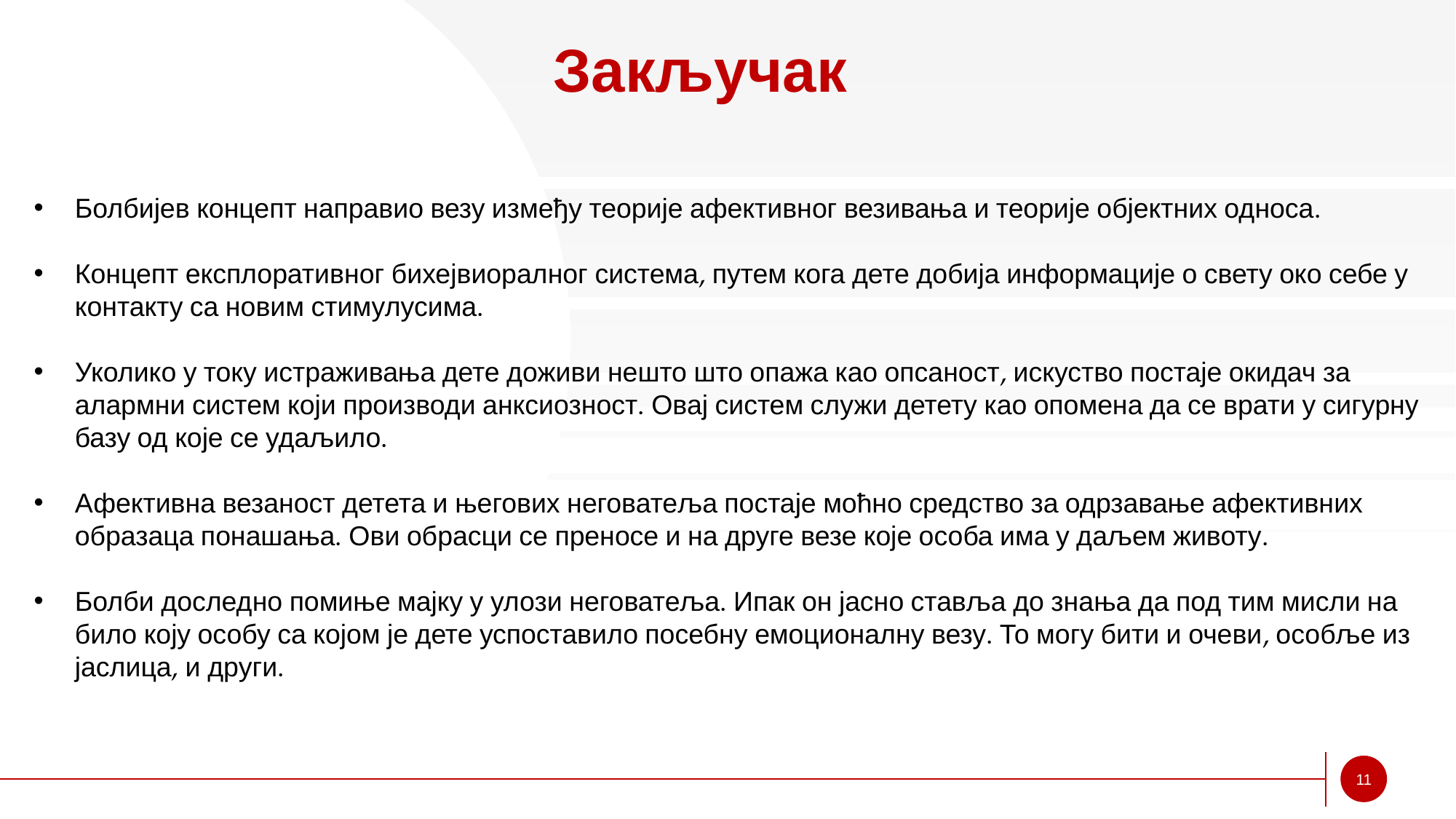

# Закључак
Болбијев концепт направио везу између теорије афективног везивања и теорије објектних односа.

Концепт експлоративног бихејвиоралног система, путем кога дете добија информације о свету око себе у контакту са новим стимулусима.

Уколико у току истраживања дете доживи нешто што опажа као опсаност, искуство постаје окидач за алармни систем који производи анксиозност. Овај систем служи детету као опомена да се врати у сигурну базу од које се удаљило.

Афективна везаност детета и његових неговатеља постаје моћно средство за одрзавање афективних образаца понашања. Ови обрасци се преносе и на друге везе које особа има у даљем животу.

Болби доследно помиње мајку у улози неговатеља. Ипак он јасно ставља до знања да под тим мисли на било коју особу са којом је дете успоставило посебну емоционалну везу. То могу бити и очеви, особље из јаслица, и други.
11